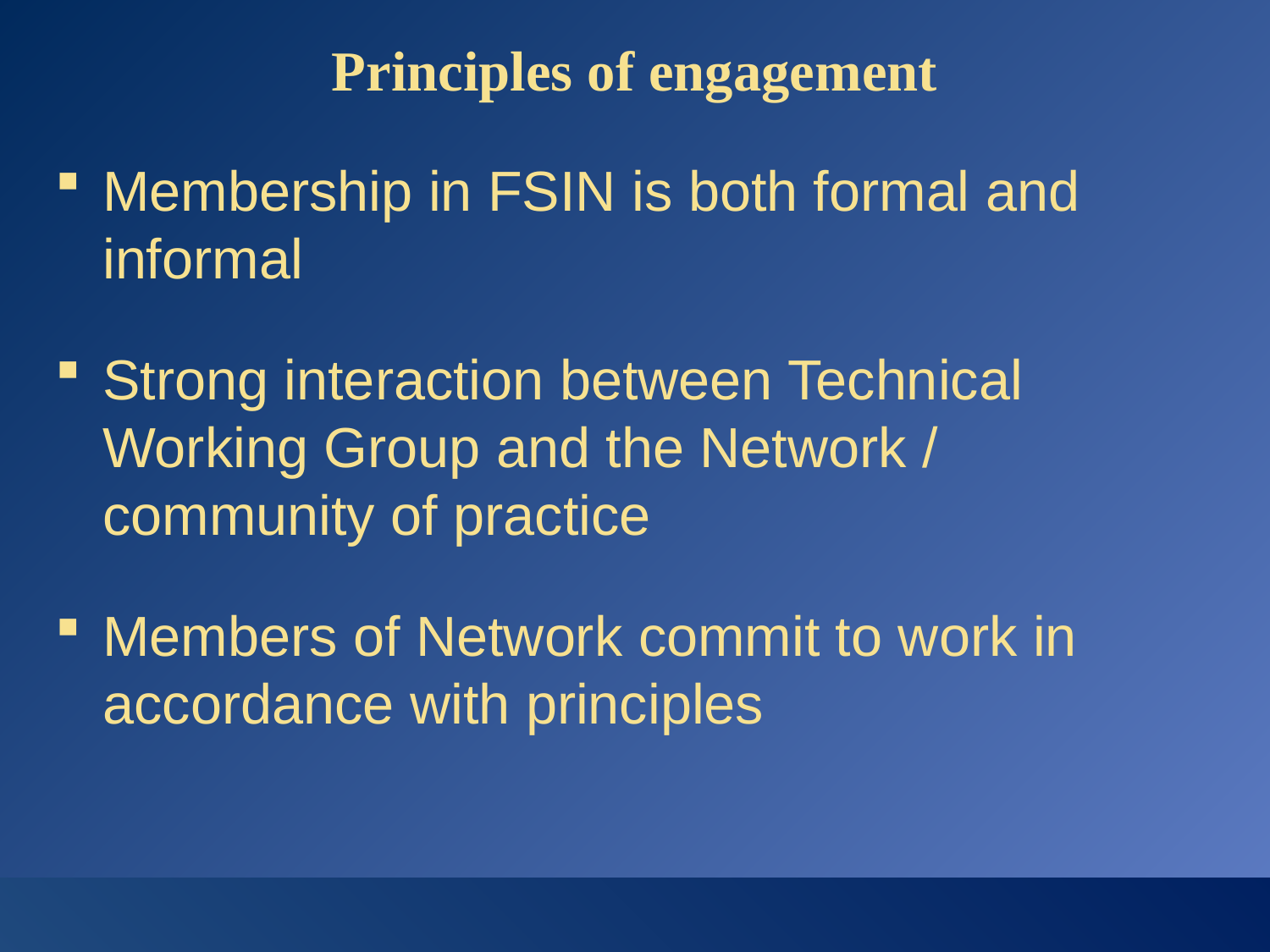

# Principles of engagement
Membership in FSIN is both formal and informal
Strong interaction between Technical Working Group and the Network / community of practice
Members of Network commit to work in accordance with principles